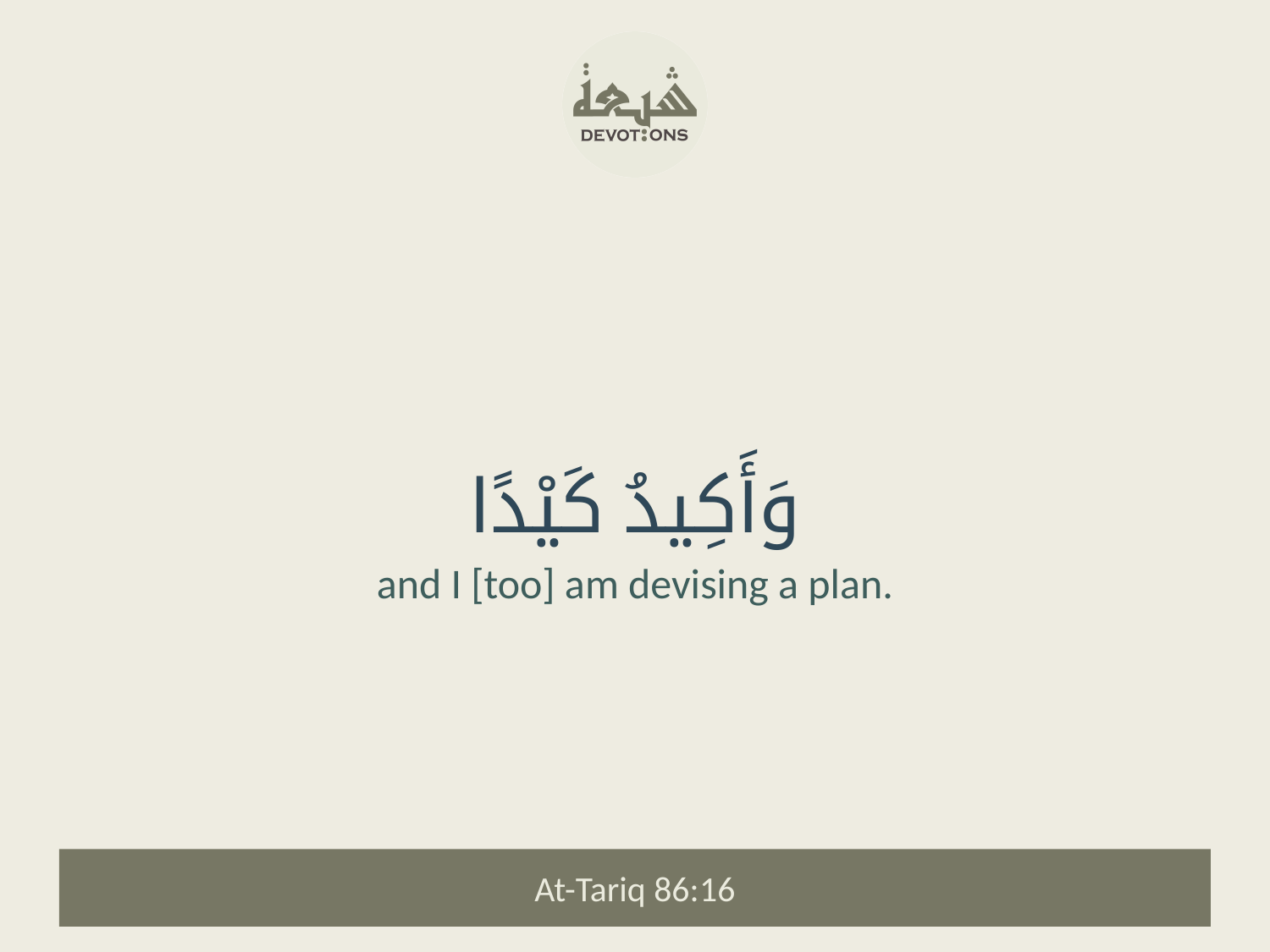

وَأَكِيدُ كَيْدًا
and I [too] am devising a plan.
At-Tariq 86:16